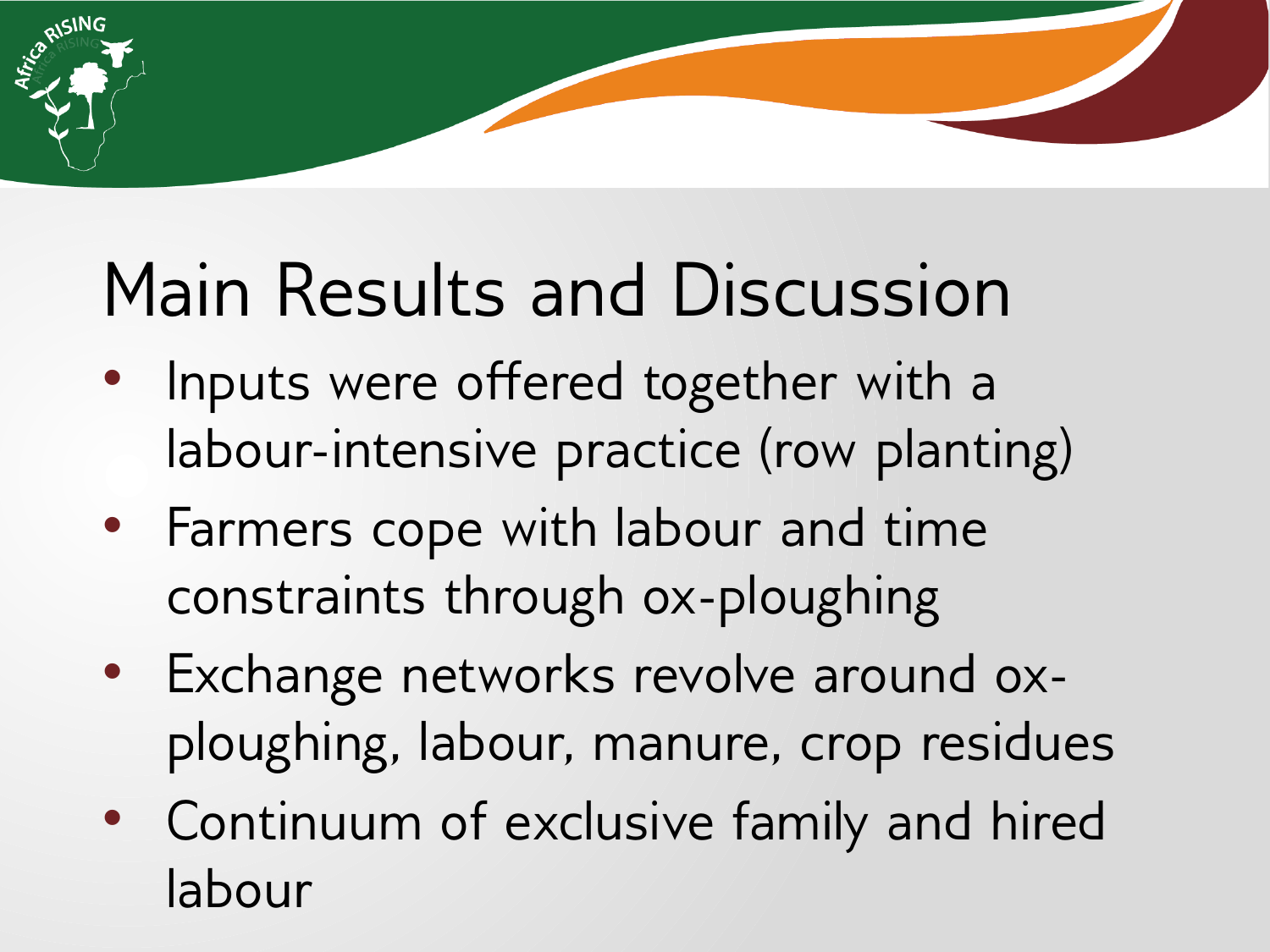

Main Results and Discussion
Inputs were offered together with a labour-intensive practice (row planting)
Farmers cope with labour and time constraints through ox-ploughing
Exchange networks revolve around ox-ploughing, labour, manure, crop residues
Continuum of exclusive family and hired labour